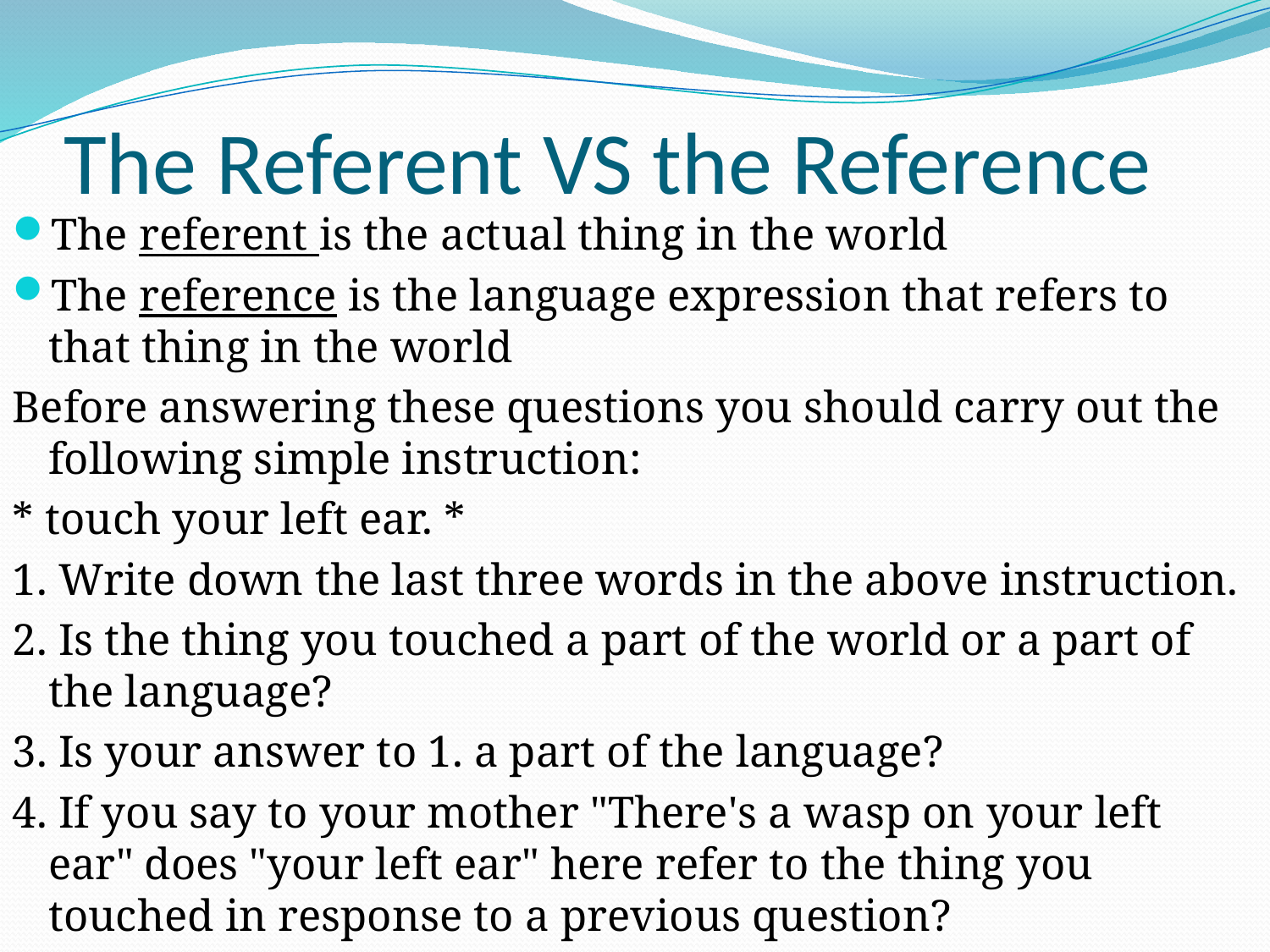

# The Referent VS the Reference
The referent is the actual thing in the world
The reference is the language expression that refers to that thing in the world
Before answering these questions you should carry out the following simple instruction:
* touch your left ear. *
1. Write down the last three words in the above instruction.
2. Is the thing you touched a part of the world or a part of the language?
3. Is your answer to 1. a part of the language?
4. If you say to your mother "There's a wasp on your left ear" does "your left ear" here refer to the thing you touched in response to a previous question?